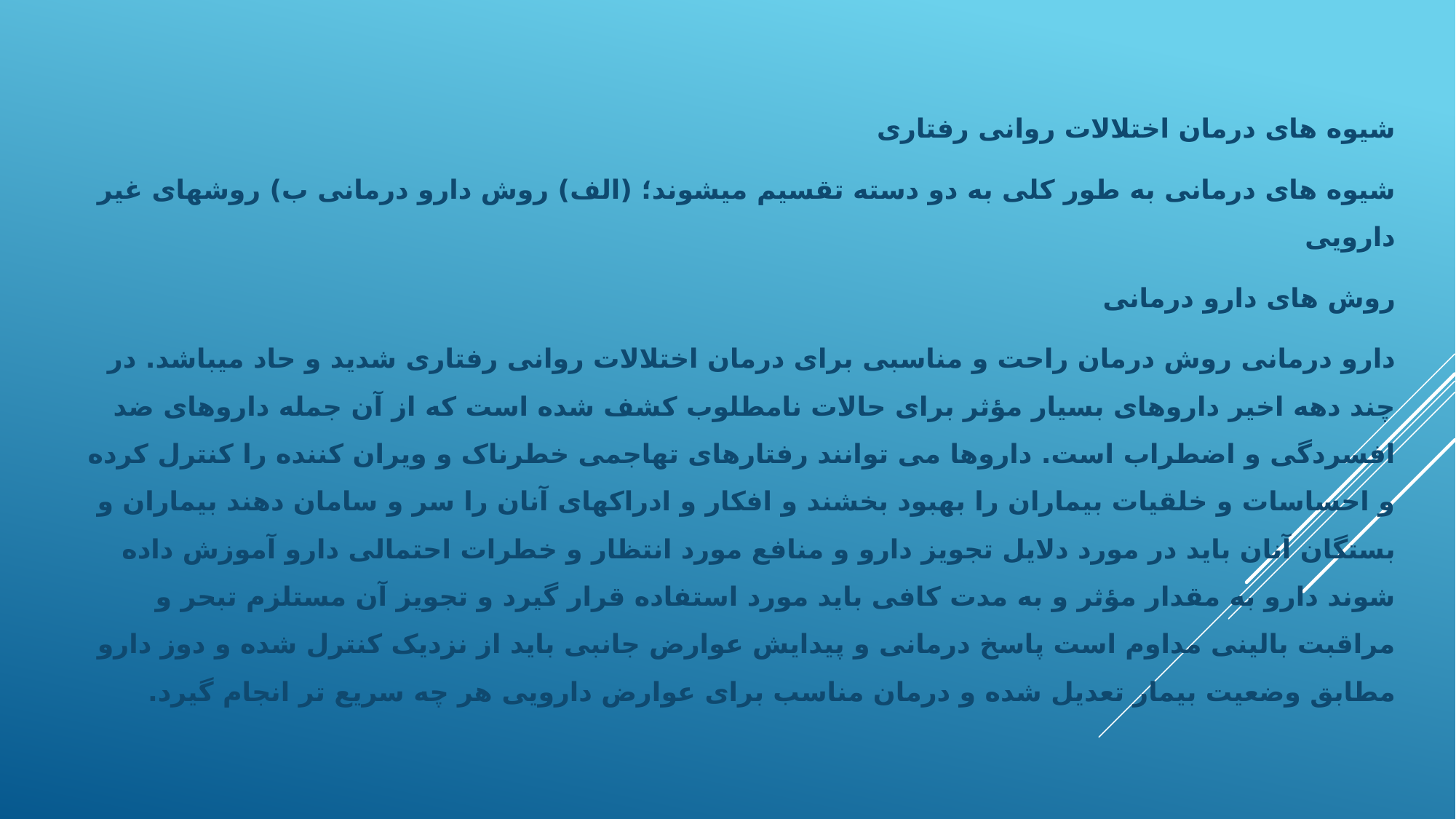

شیوه های درمان اختلالات روانی رفتاری
شیوه های درمانی به طور کلی به دو دسته تقسیم میشوند؛ (الف) روش دارو درمانی ب) روشهای غیر دارویی
روش های دارو درمانی
دارو درمانی روش درمان راحت و مناسبی برای درمان اختلالات روانی رفتاری شدید و حاد میباشد. در چند دهه اخیر داروهای بسیار مؤثر برای حالات نامطلوب کشف شده است که از آن جمله داروهای ضد افسردگی و اضطراب است. داروها می توانند رفتارهای تهاجمی خطرناک و ویران کننده را کنترل کرده و احساسات و خلقیات بیماران را بهبود بخشند و افکار و ادراکهای آنان را سر و سامان دهند بیماران و بستگان آنان باید در مورد دلایل تجویز دارو و منافع مورد انتظار و خطرات احتمالی دارو آموزش داده شوند دارو به مقدار مؤثر و به مدت کافی باید مورد استفاده قرار گیرد و تجویز آن مستلزم تبحر و مراقبت بالینی مداوم است پاسخ درمانی و پیدایش عوارض جانبی باید از نزدیک کنترل شده و دوز دارو مطابق وضعیت بیمار تعدیل شده و درمان مناسب برای عوارض دارویی هر چه سریع تر انجام گیرد.